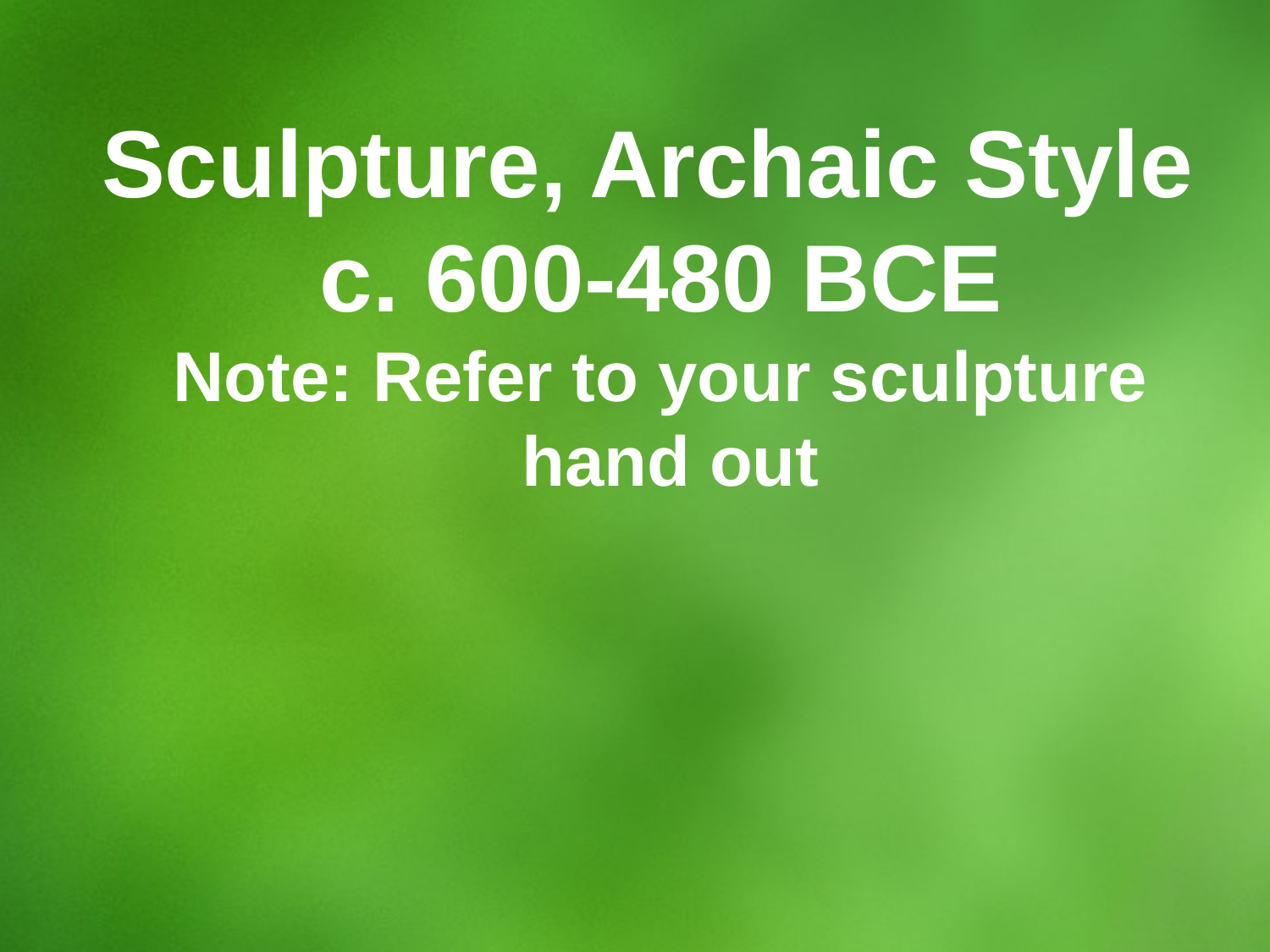

Sculpture, Archaic Style
c. 600-480 BCE
Note: Refer to your sculpture
 hand out